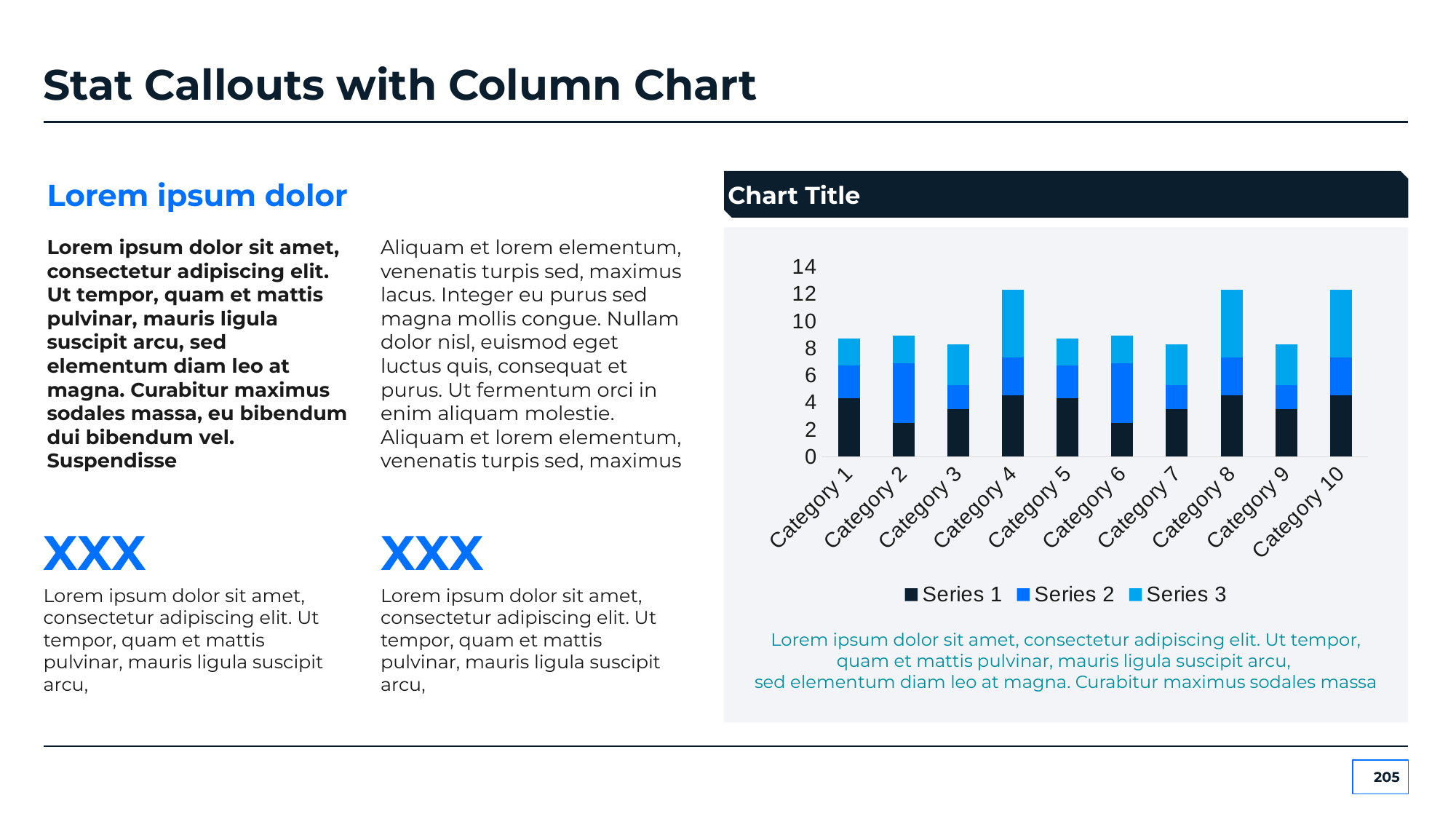

# Stat Callouts with Column Chart
Lorem ipsum dolor
Chart Title

Lorem ipsum dolor sit amet, consectetur adipiscing elit. Ut tempor, quam et mattis pulvinar, mauris ligula suscipit arcu, sed elementum diam leo at magna. Curabitur maximus sodales massa, eu bibendum dui bibendum vel. Suspendisse
Aliquam et lorem elementum, venenatis turpis sed, maximus lacus. Integer eu purus sed magna mollis congue. Nullam dolor nisl, euismod eget luctus quis, consequat et purus. Ut fermentum orci in enim aliquam molestie. Aliquam et lorem elementum, venenatis turpis sed, maximus

### Chart

| Category | Series 1 | Series 2 | Series 3 |
|---|---|---|---|
| Category 1 | 4.3 | 2.4 | 2.0 |
| Category 2 | 2.5 | 4.4 | 2.0 |
| Category 3 | 3.5 | 1.8 | 3.0 |
| Category 4 | 4.5 | 2.8 | 5.0 |
| Category 5 | 4.3 | 2.4 | 2.0 |
| Category 6 | 2.5 | 4.4 | 2.0 |
| Category 7 | 3.5 | 1.8 | 3.0 |
| Category 8 | 4.5 | 2.8 | 5.0 |
| Category 9 | 3.5 | 1.8 | 3.0 |
| Category 10 | 4.5 | 2.8 | 5.0 |
XXX
XXX
Lorem ipsum dolor sit amet, consectetur adipiscing elit. Ut tempor, quam et mattis pulvinar, mauris ligula suscipit arcu,
Lorem ipsum dolor sit amet, consectetur adipiscing elit. Ut tempor, quam et mattis pulvinar, mauris ligula suscipit arcu,
Lorem ipsum dolor sit amet, consectetur adipiscing elit. Ut tempor, quam et mattis pulvinar, mauris ligula suscipit arcu,
sed elementum diam leo at magna. Curabitur maximus sodales massa
205